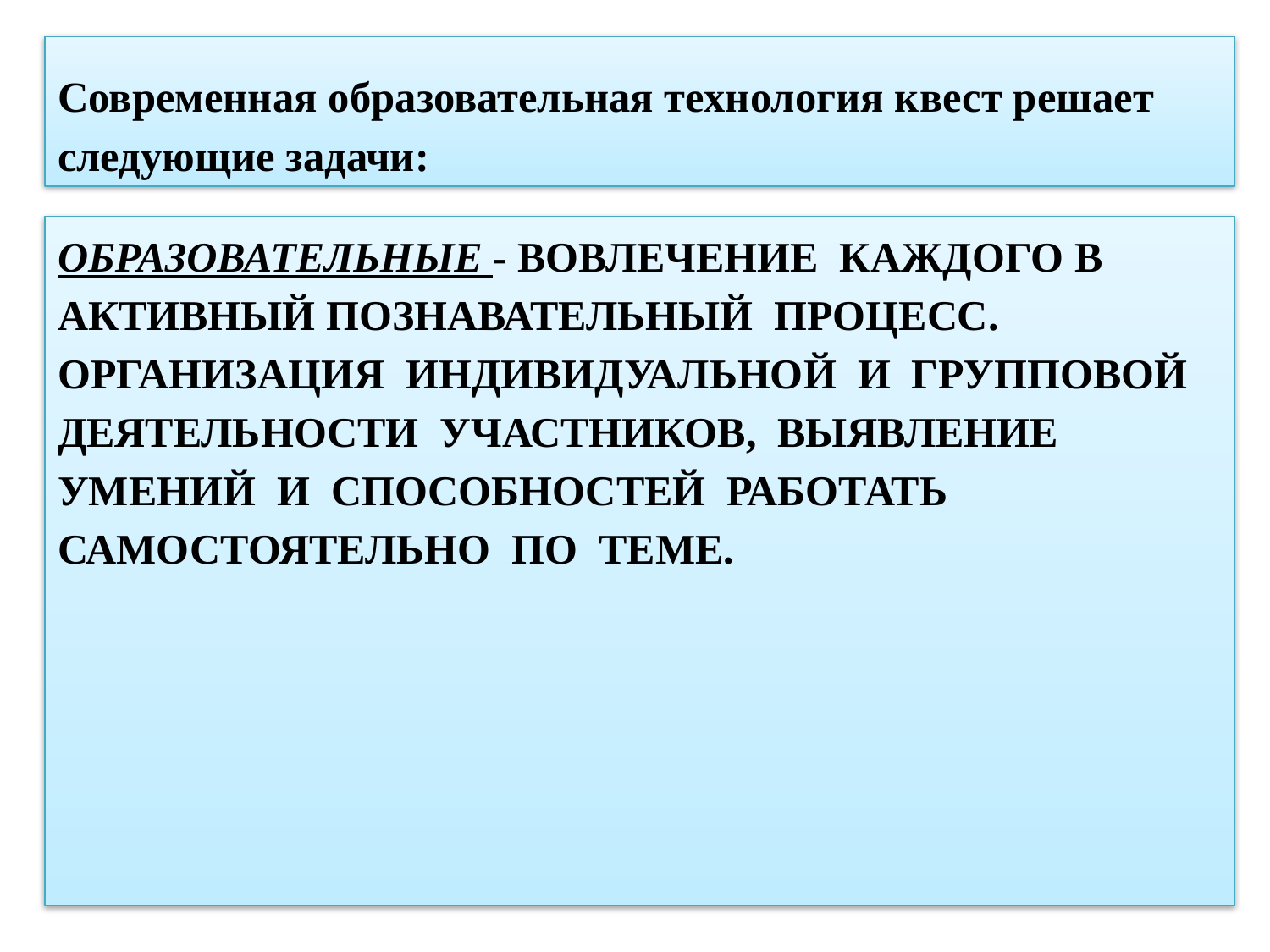

Современная образовательная технология квест решает следующие задачи:
# Образовательные - ВОВЛЕЧЕНИЕ  каждого в активный познавательный  процесс. Организация  индивидуальной  и  групповой деятельности  участников,  выявление умений  и  способностей  работать самостоятельно  по  теме.